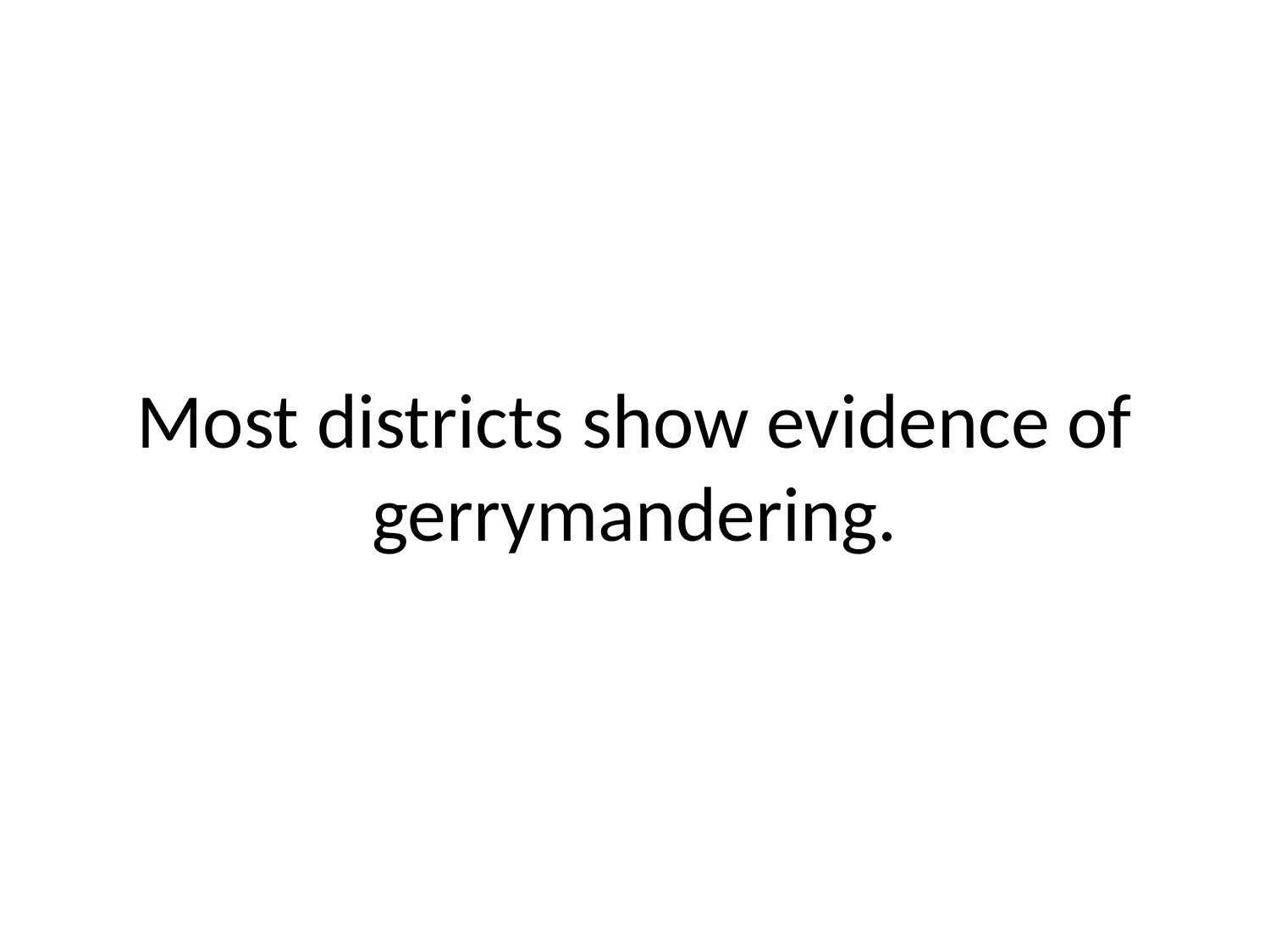

# Most districts show evidence of gerrymandering.